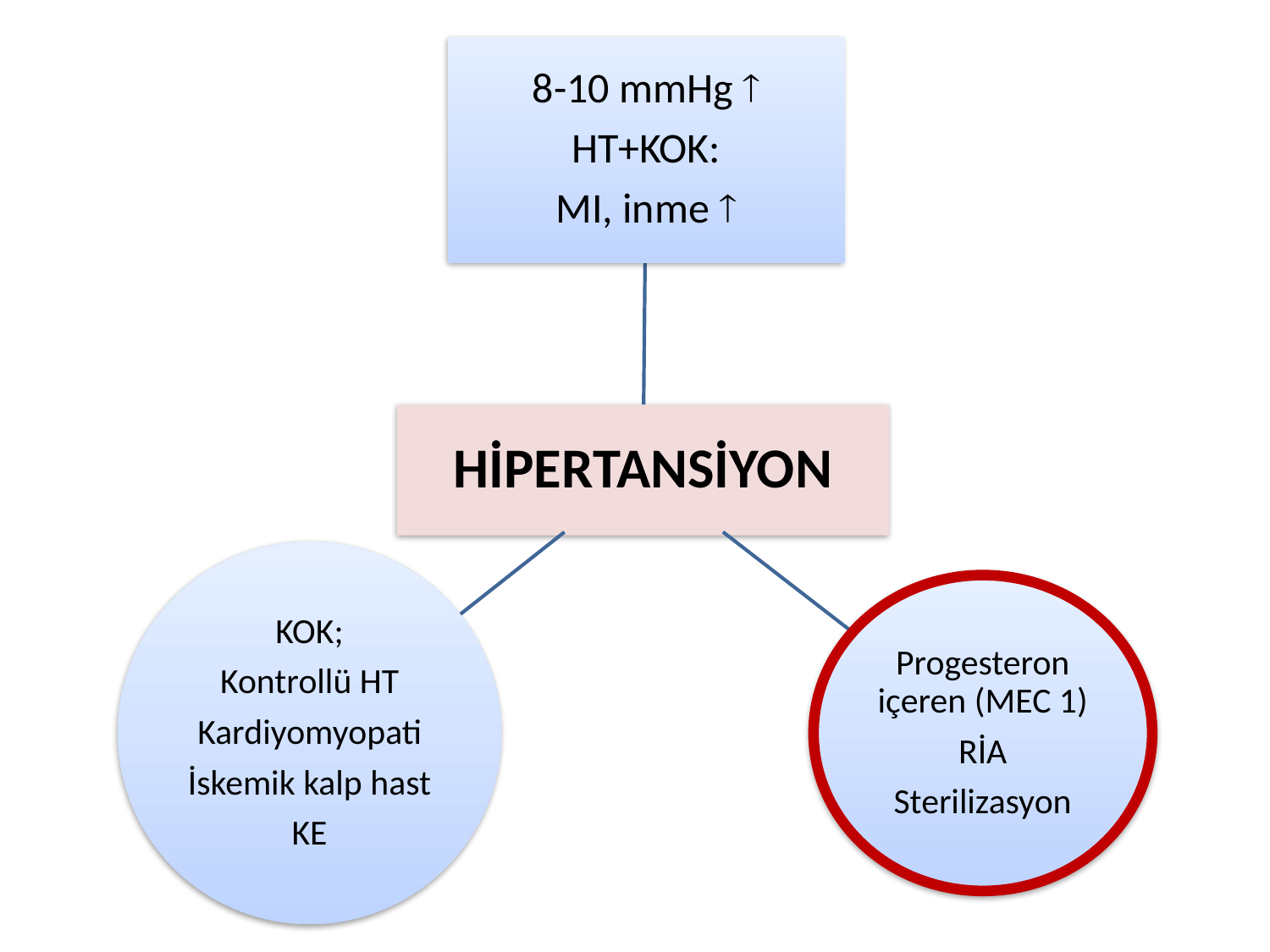

HİPERTANSİYON

8-10 mmHg ↑
HT+KOK:
MI, inme ↑

Progesteron içeren (MEC 1)
RİA
Sterilizasyon

KOK;
Kontrollü HT
Kardiyomyopati
İskemik kalp hast
KE